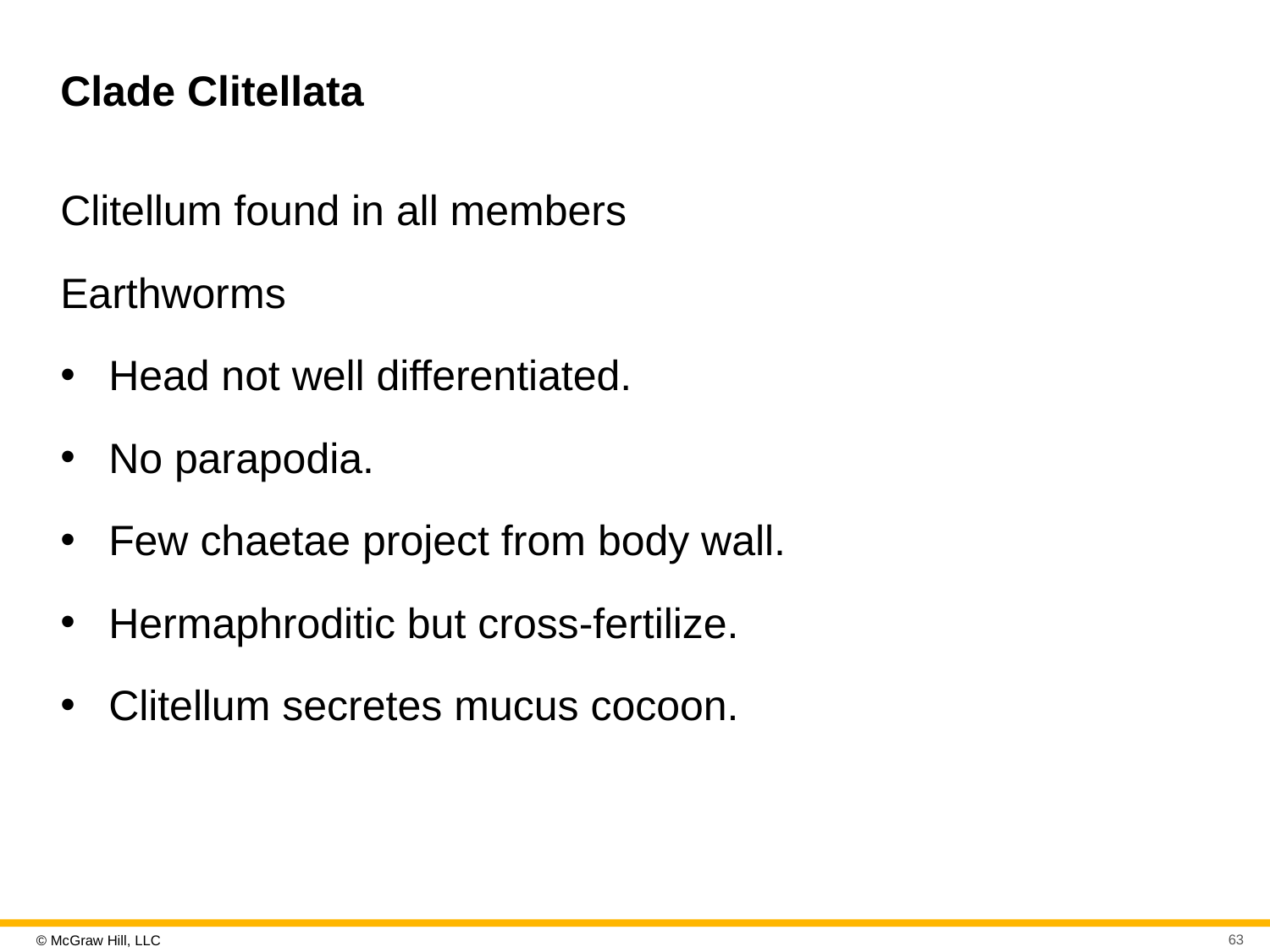

# Clade Clitellata
Clitellum found in all members
Earthworms
Head not well differentiated.
No parapodia.
Few chaetae project from body wall.
Hermaphroditic but cross-fertilize.
Clitellum secretes mucus cocoon.
63